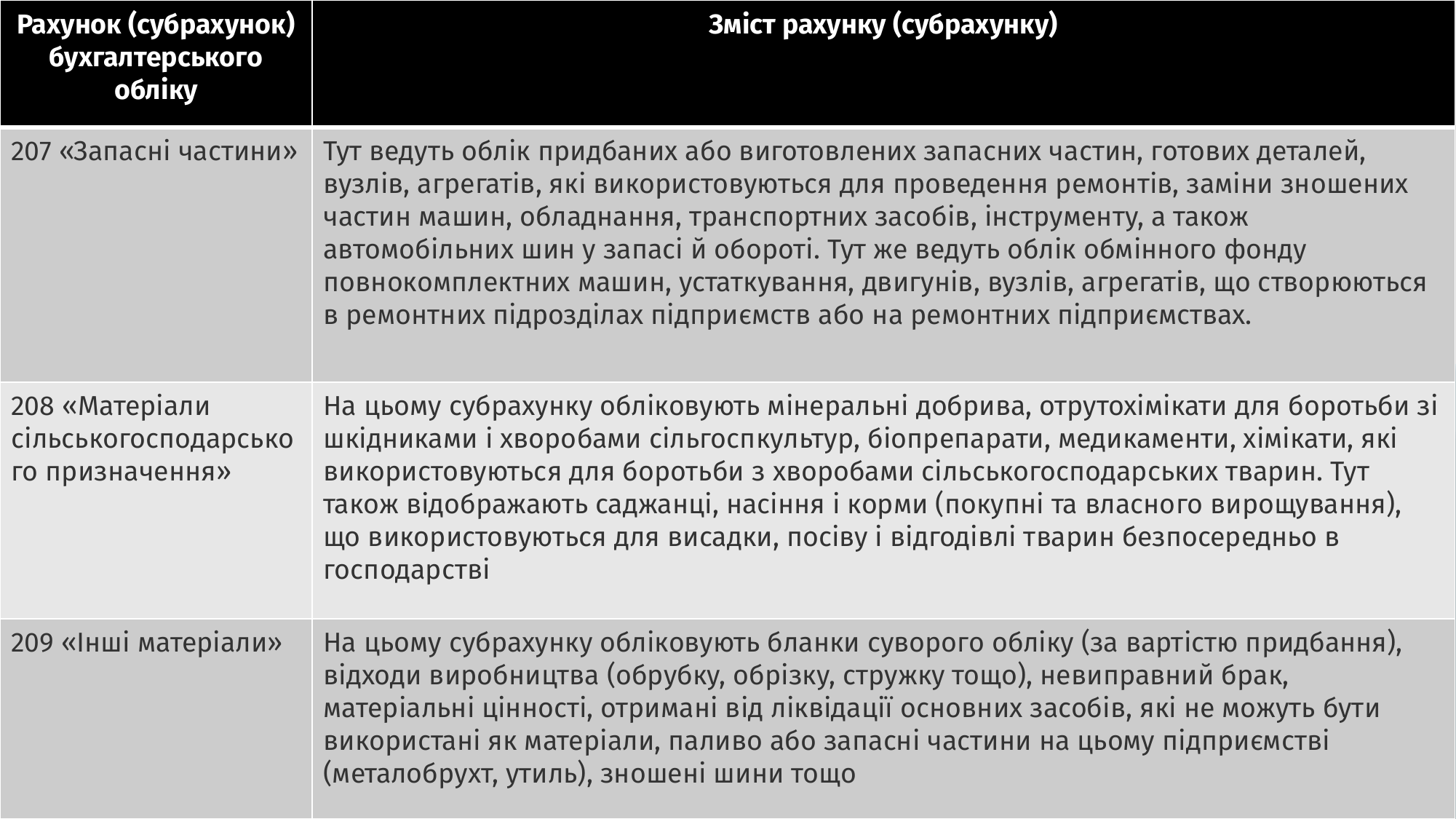

| Рахунок (субрахунок) бухгалтерського обліку | Зміст рахунку (субрахунку) |
| --- | --- |
| 207 «Запасні частини» | Тут ведуть облік придбаних або виготовлених запасних частин, готових деталей, вузлів, агрегатів, які використовуються для проведення ремонтів, заміни зношених частин машин, обладнання, транспортних засобів, інструменту, а також автомобільних шин у запасі й обороті. Тут же ведуть облік обмінного фонду повнокомплектних машин, устаткування, двигунів, вузлів, агрегатів, що створюються в ремонтних підрозділах підприємств або на ремонтних підприємствах. |
| 208 «Матеріали сільськогосподарського призначення» | На цьому субрахунку обліковують мінеральні добрива, отрутохімікати для боротьби зі шкідниками і хворобами сільгоспкультур, біопрепарати, медикаменти, хімікати, які використовуються для боротьби з хворобами сільськогосподарських тварин. Тут також відображають саджанці, насіння і корми (покупні та власного вирощування), що використовуються для висадки, посіву і відгодівлі тварин безпосередньо в господарстві |
| 209 «Інші матеріали» | На цьому субрахунку обліковують бланки суворого обліку (за вартістю придбання), відходи виробництва (обрубку, обрізку, стружку тощо), невиправний брак, матеріальні цінності, отримані від ліквідації основних засобів, які не можуть бути використані як матеріали, паливо або запасні частини на цьому підприємстві (металобрухт, утиль), зношені шини тощо |